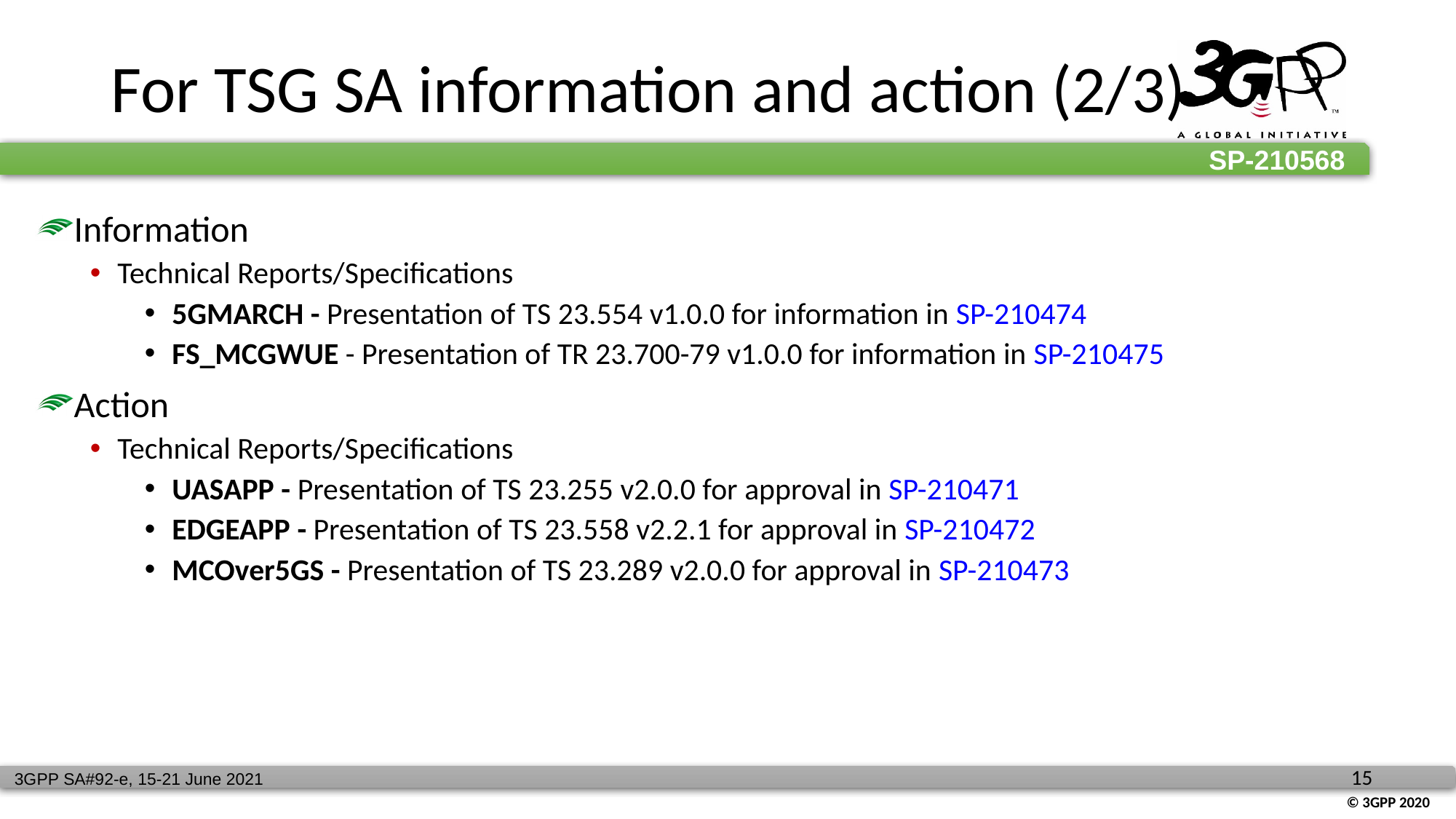

# For TSG SA information and action (2/3)
Information
Technical Reports/Specifications
5GMARCH - Presentation of TS 23.554 v1.0.0 for information in SP-210474
FS_MCGWUE - Presentation of TR 23.700-79 v1.0.0 for information in SP-210475
Action
Technical Reports/Specifications
UASAPP - Presentation of TS 23.255 v2.0.0 for approval in SP-210471
EDGEAPP - Presentation of TS 23.558 v2.2.1 for approval in SP-210472
MCOver5GS - Presentation of TS 23.289 v2.0.0 for approval in SP-210473